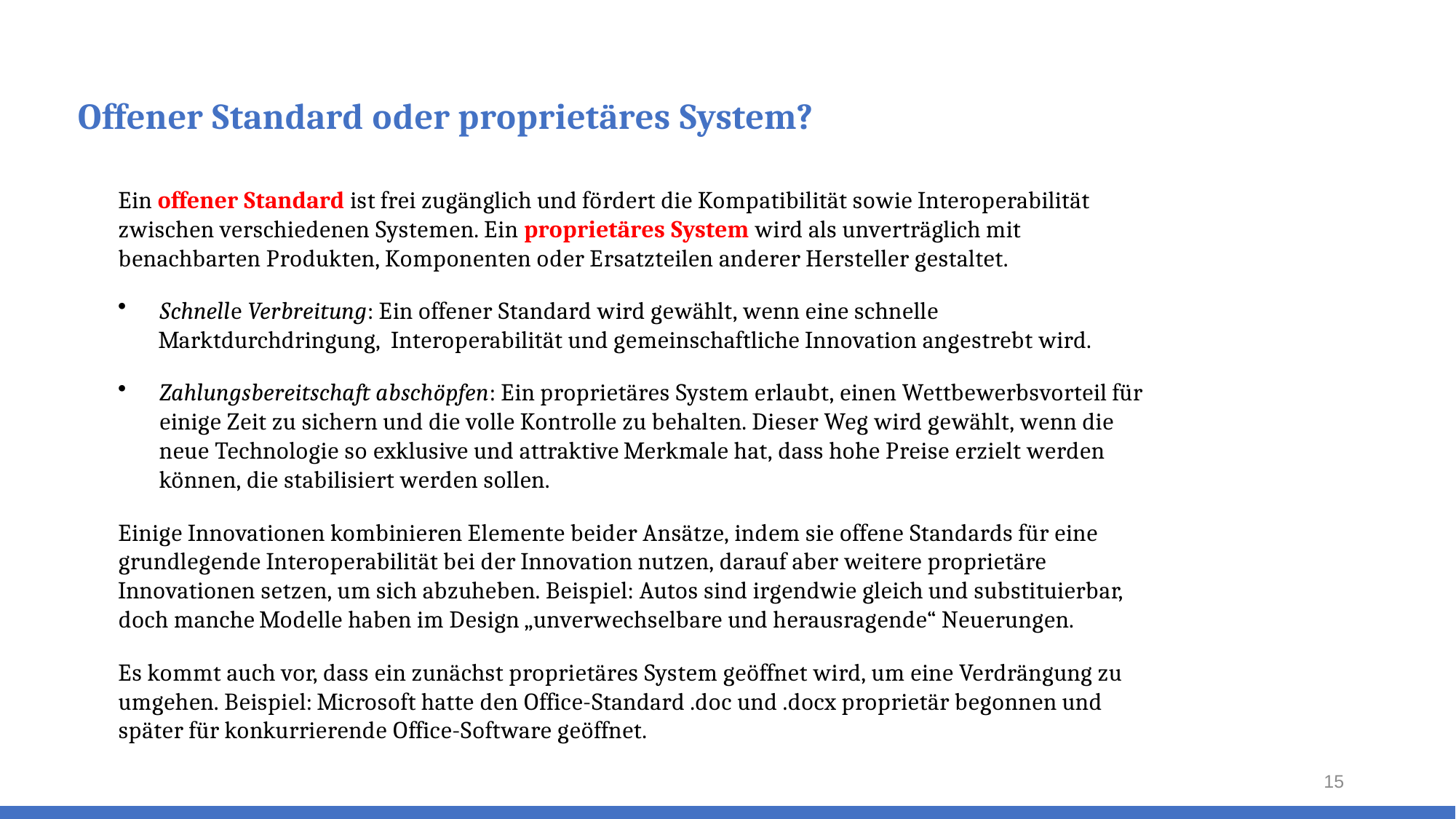

# Offener Standard oder proprietäres System?
Ein offener Standard ist frei zugänglich und fördert die Kompatibilität sowie Interoperabilität zwischen verschiedenen Systemen. Ein proprietäres System wird als unverträglich mit benachbarten Produkten, Komponenten oder Ersatzteilen anderer Hersteller gestaltet.
Schnelle Verbreitung: Ein offener Standard wird gewählt, wenn eine schnelle Marktdurchdringung,  Interoperabilität und gemeinschaftliche Innovation angestrebt wird.
Zahlungsbereitschaft abschöpfen: Ein proprietäres System erlaubt, einen Wettbewerbsvorteil für einige Zeit zu sichern und die volle Kontrolle zu behalten. Dieser Weg wird gewählt, wenn die neue Technologie so exklusive und attraktive Merkmale hat, dass hohe Preise erzielt werden können, die stabilisiert werden sollen.
Einige Innovationen kombinieren Elemente beider Ansätze, indem sie offene Standards für eine grundlegende Interoperabilität bei der Innovation nutzen, darauf aber weitere proprietäre Innovationen setzen, um sich abzuheben. Beispiel: Autos sind irgendwie gleich und substituierbar, doch manche Modelle haben im Design „unverwechselbare und herausragende“ Neuerungen.
Es kommt auch vor, dass ein zunächst proprietäres System geöffnet wird, um eine Verdrängung zu umgehen. Beispiel: Microsoft hatte den Office-Standard .doc und .docx proprietär begonnen und später für konkurrierende Office-Software geöffnet.
15